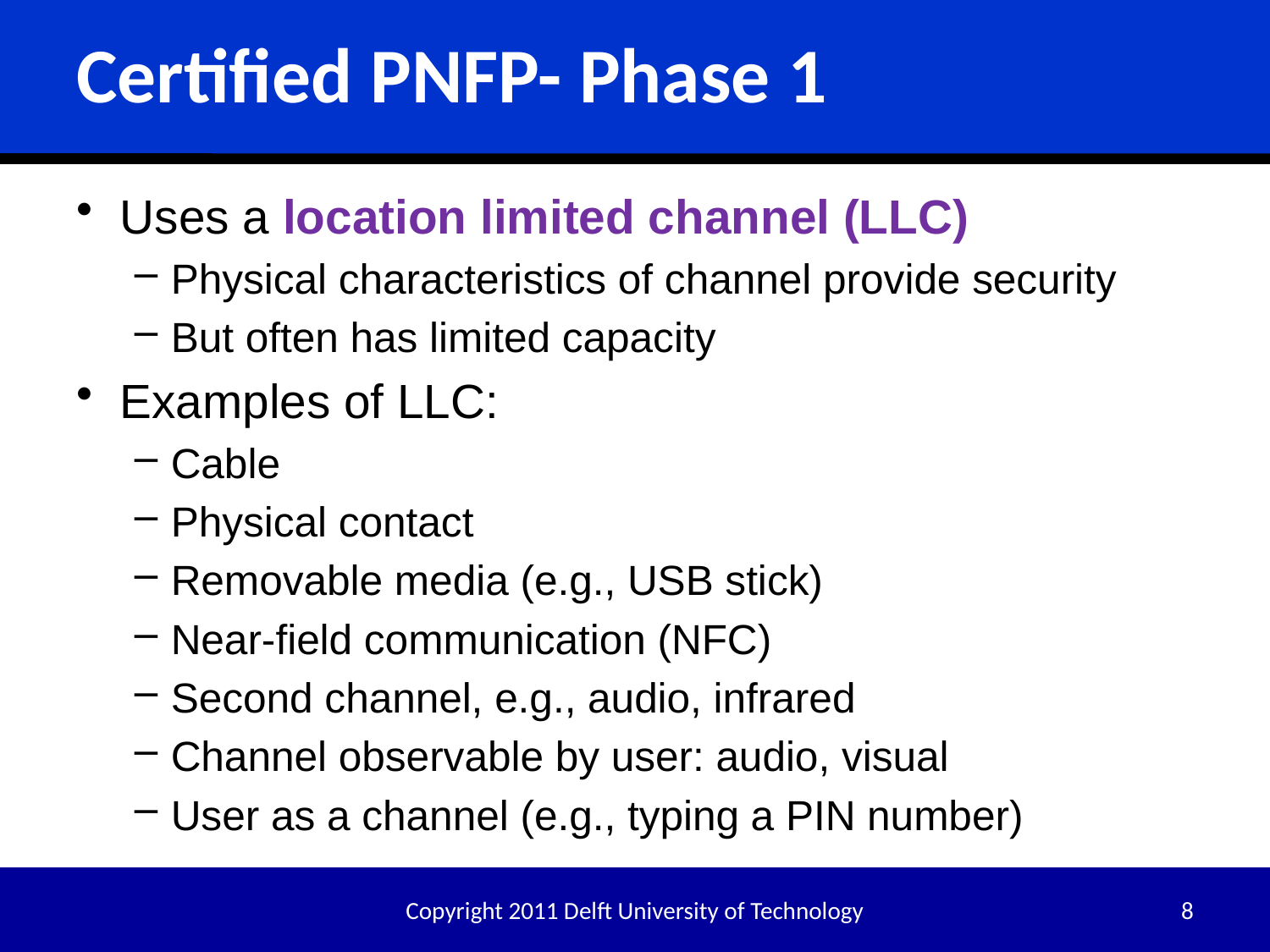

# Certified PNFP- Phase 1
Uses a location limited channel (LLC)
Physical characteristics of channel provide security
But often has limited capacity
Examples of LLC:
Cable
Physical contact
Removable media (e.g., USB stick)
Near-field communication (NFC)
Second channel, e.g., audio, infrared
Channel observable by user: audio, visual
User as a channel (e.g., typing a PIN number)
Copyright 2011 Delft University of Technology
8